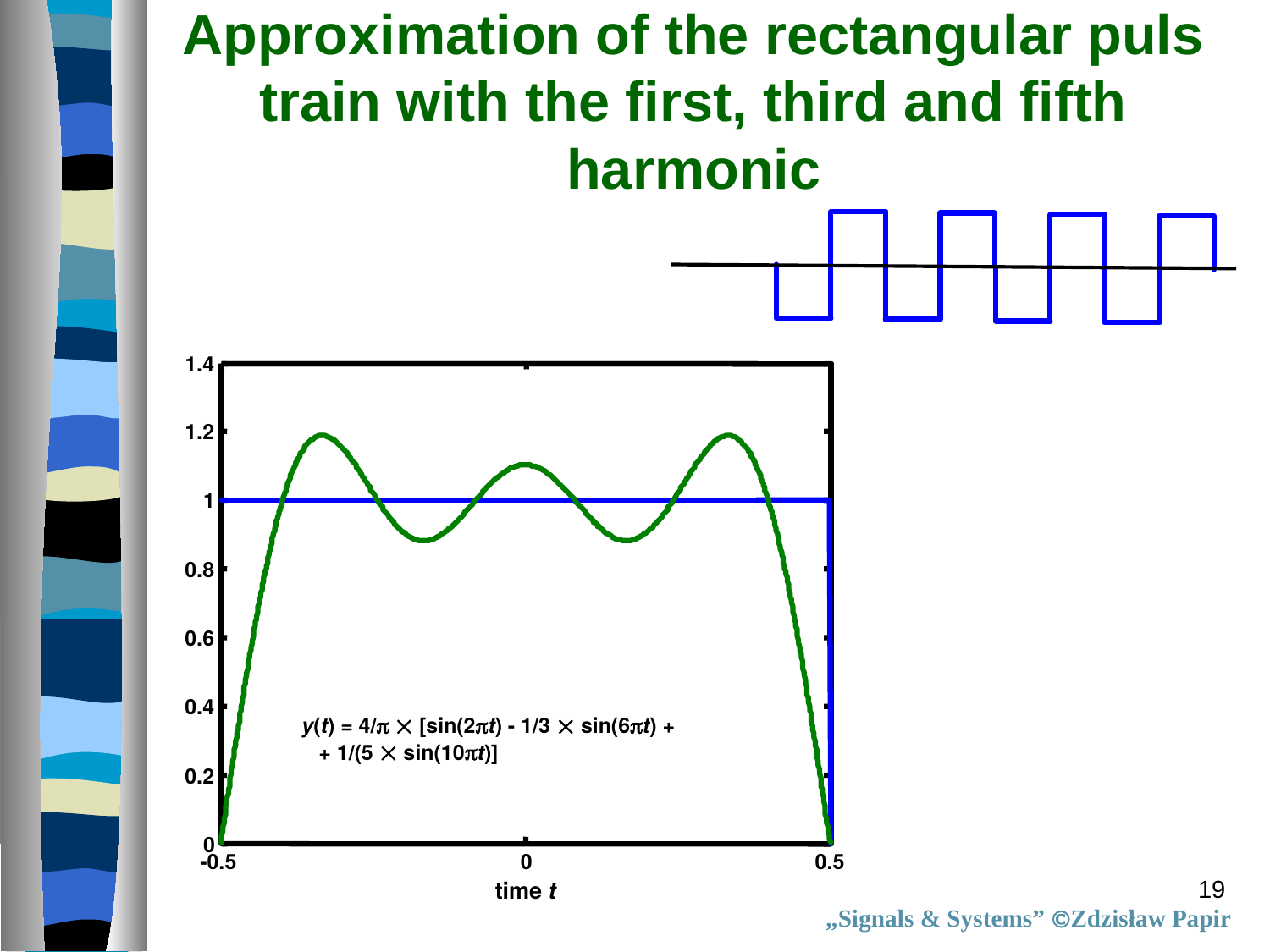

Approximation of the rectangular puls train with the first, third and fifth harmonic

1.4

1.2

1

0.8

0.6

0.4

y(t) = 4/π × [sin(2πt) - 1/3 × sin(6πt) +
   + 1/(5 × sin(10πt)]
0.2

0

-0.5
0
0.5
time t
19
time t
„Signals & Systems” ©Zdzisław Papir